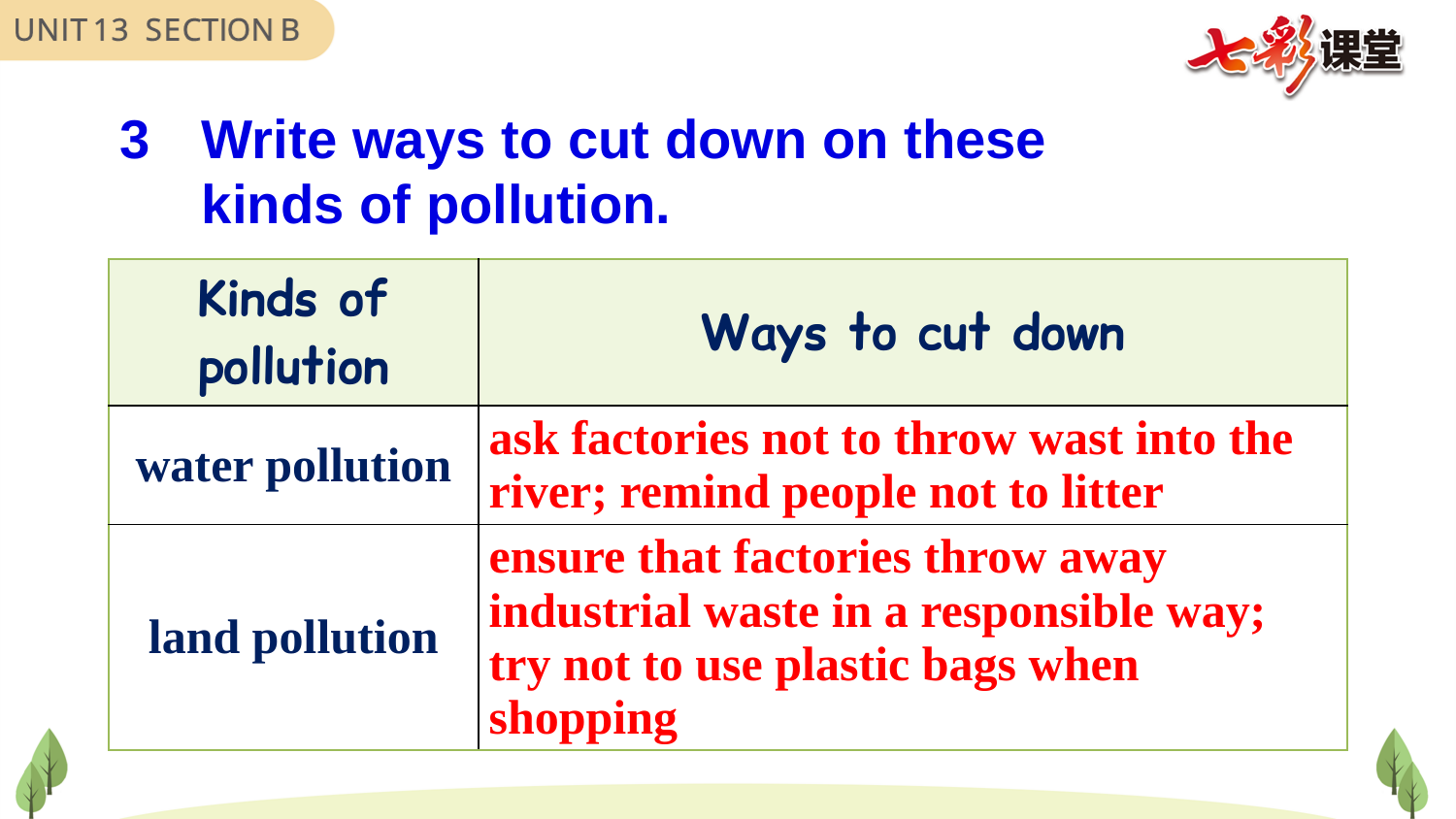

Write ways to cut down on these kinds of pollution.
| Kinds of pollution | Ways to cut down |
| --- | --- |
| water pollution | ask factories not to throw wast into the river; remind people not to litter |
| land pollution | ensure that factories throw away industrial waste in a responsible way; try not to use plastic bags when shopping |